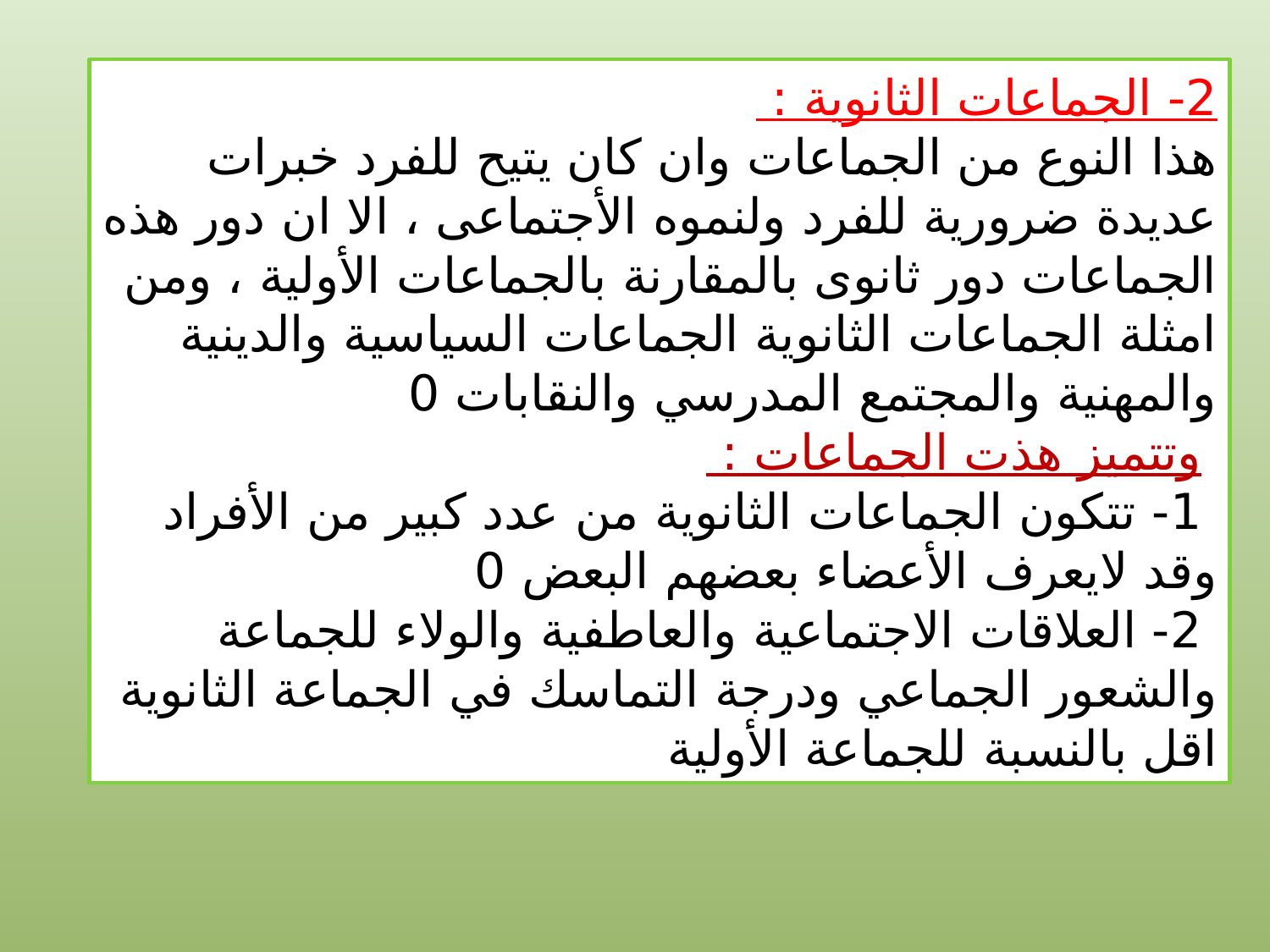

2- الجماعات الثانوية :
هذا النوع من الجماعات وان كان يتيح للفرد خبرات عديدة ضرورية للفرد ولنموه الأجتماعى ، الا ان دور هذه الجماعات دور ثانوى بالمقارنة بالجماعات الأولية ، ومن امثلة الجماعات الثانوية الجماعات السياسية والدينية والمهنية والمجتمع المدرسي والنقابات 0
 وتتميز هذت الجماعات :
 1- تتكون الجماعات الثانوية من عدد كبير من الأفراد وقد لايعرف الأعضاء بعضهم البعض 0
 2- العلاقات الاجتماعية والعاطفية والولاء للجماعة والشعور الجماعي ودرجة التماسك في الجماعة الثانوية اقل بالنسبة للجماعة الأولية